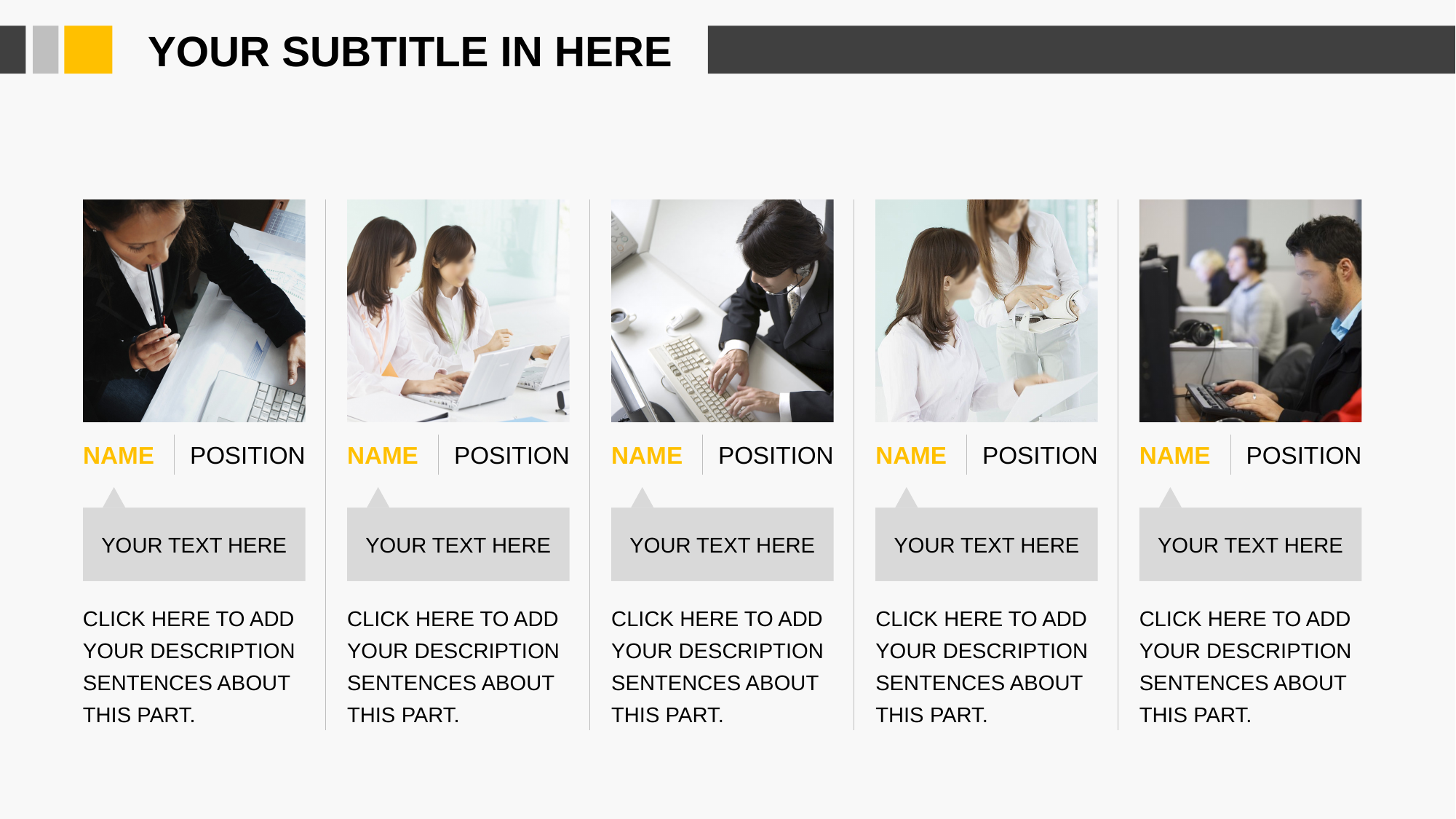

YOUR SUBTITLE IN HERE

NAME
POSITION
NAME
POSITION
NAME
POSITION
NAME
POSITION
NAME
POSITION

YOUR TEXT HERE

YOUR TEXT HERE

YOUR TEXT HERE

YOUR TEXT HERE

YOUR TEXT HERE
CLICK HERE TO ADD YOUR DESCRIPTION SENTENCES ABOUT THIS PART.
CLICK HERE TO ADD YOUR DESCRIPTION SENTENCES ABOUT THIS PART.
CLICK HERE TO ADD YOUR DESCRIPTION SENTENCES ABOUT THIS PART.
CLICK HERE TO ADD YOUR DESCRIPTION SENTENCES ABOUT THIS PART.
CLICK HERE TO ADD YOUR DESCRIPTION SENTENCES ABOUT THIS PART.